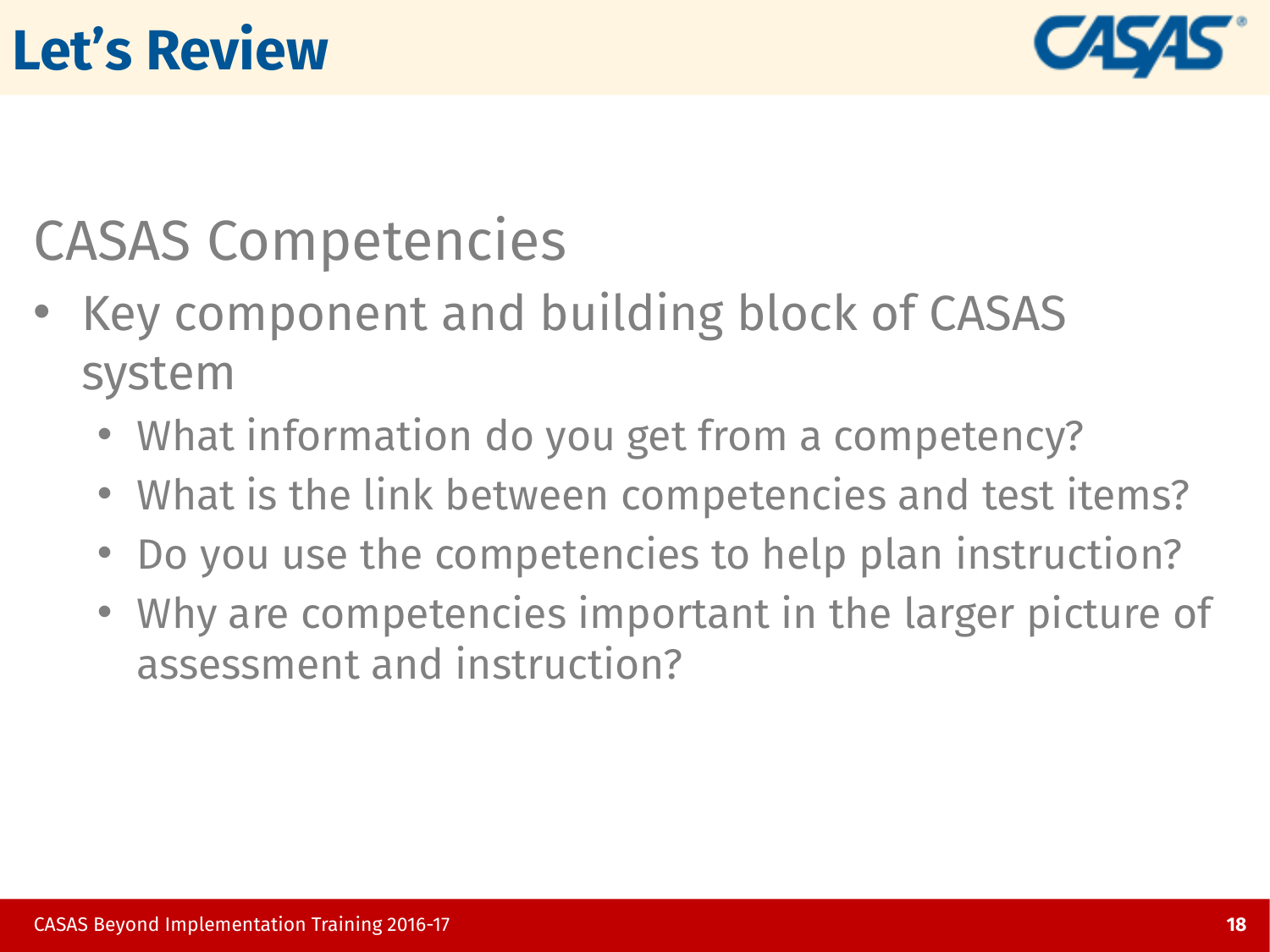

# Let’s Review

CASAS Competencies
Key component and building block of CASAS system
What information do you get from a competency?
What is the link between competencies and test items?
Do you use the competencies to help plan instruction?
Why are competencies important in the larger picture of assessment and instruction?
CASAS Beyond Implementation Training 2016-17
18